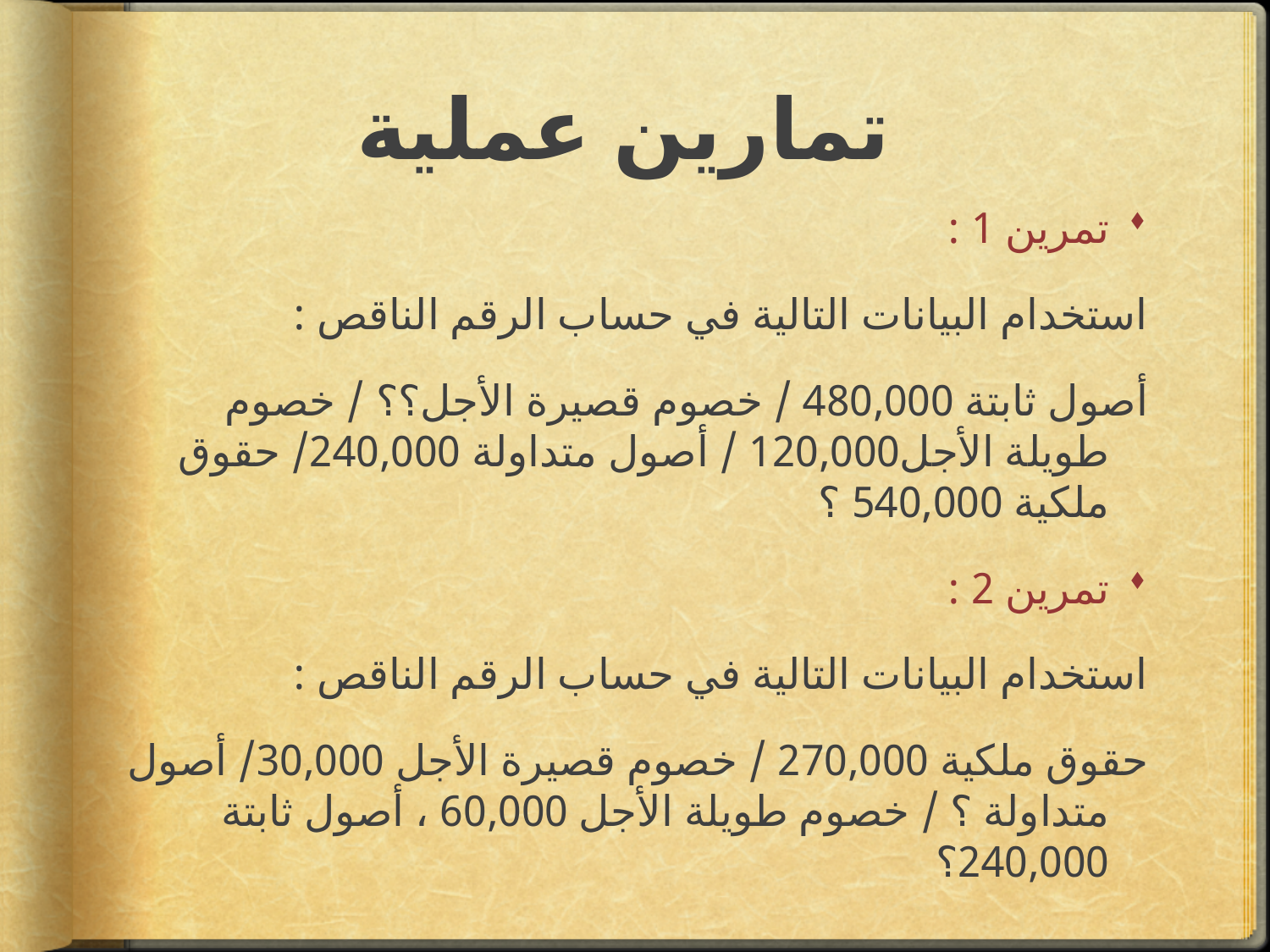

# تمارين عملية
تمرين 1 :
استخدام البيانات التالية في حساب الرقم الناقص :
أصول ثابتة 480,000 / خصوم قصيرة الأجل؟؟ / خصوم طويلة الأجل120,000 / أصول متداولة 240,000/ حقوق ملكية 540,000 ؟
تمرين 2 :
استخدام البيانات التالية في حساب الرقم الناقص :
حقوق ملكية 270,000 / خصوم قصيرة الأجل 30,000/ أصول متداولة ؟ / خصوم طويلة الأجل 60,000 ، أصول ثابتة 240,000؟